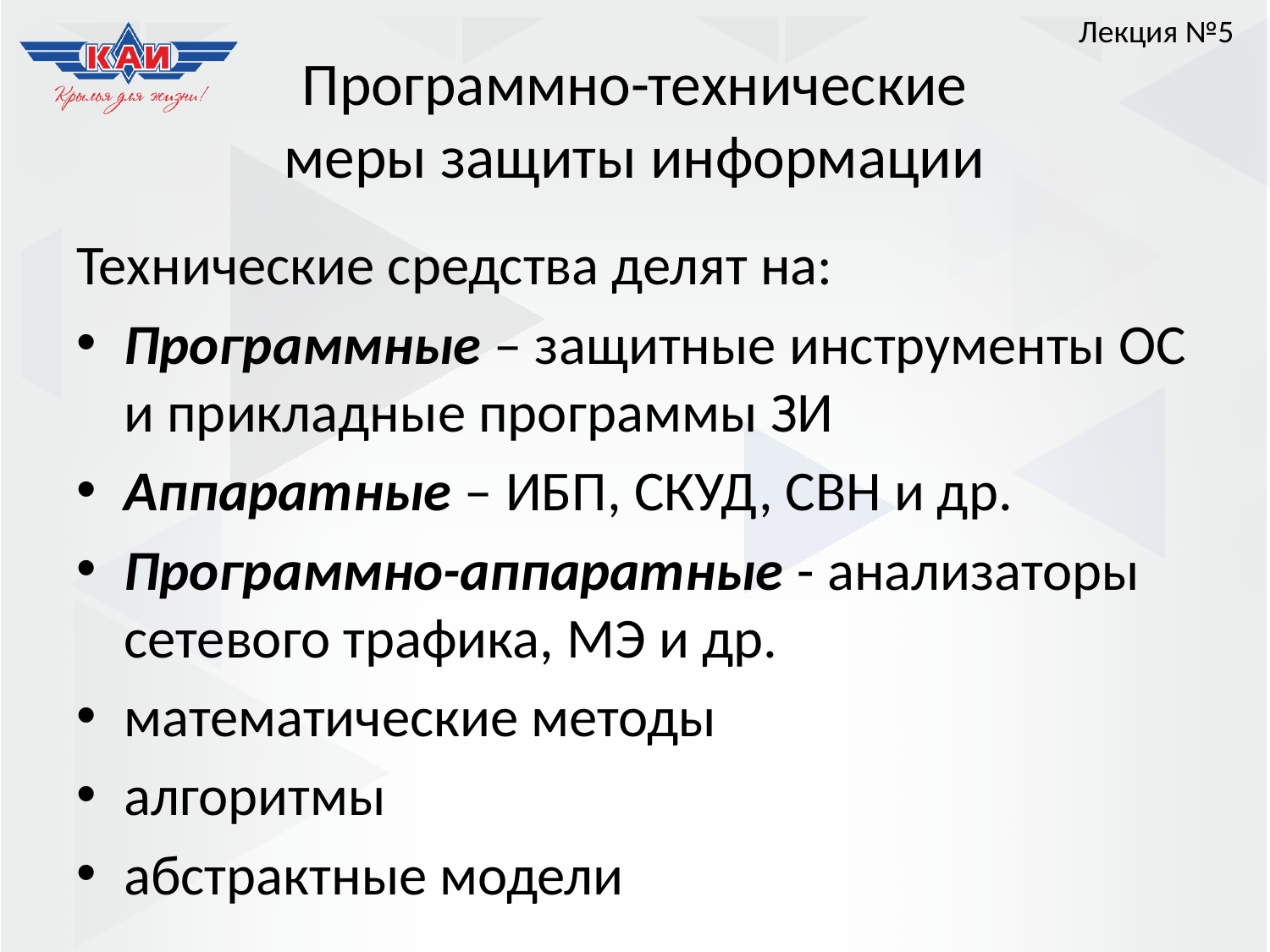

Лекция №5
# Программно-технические меры защиты информации
Технические средства делят на:
Программные – защитные инструменты ОС и прикладные программы ЗИ
Аппаратные – ИБП, СКУД, СВН и др.
Программно-аппаратные - анализаторы сетевого трафика, МЭ и др.
математические методы
алгоритмы
абстрактные модели